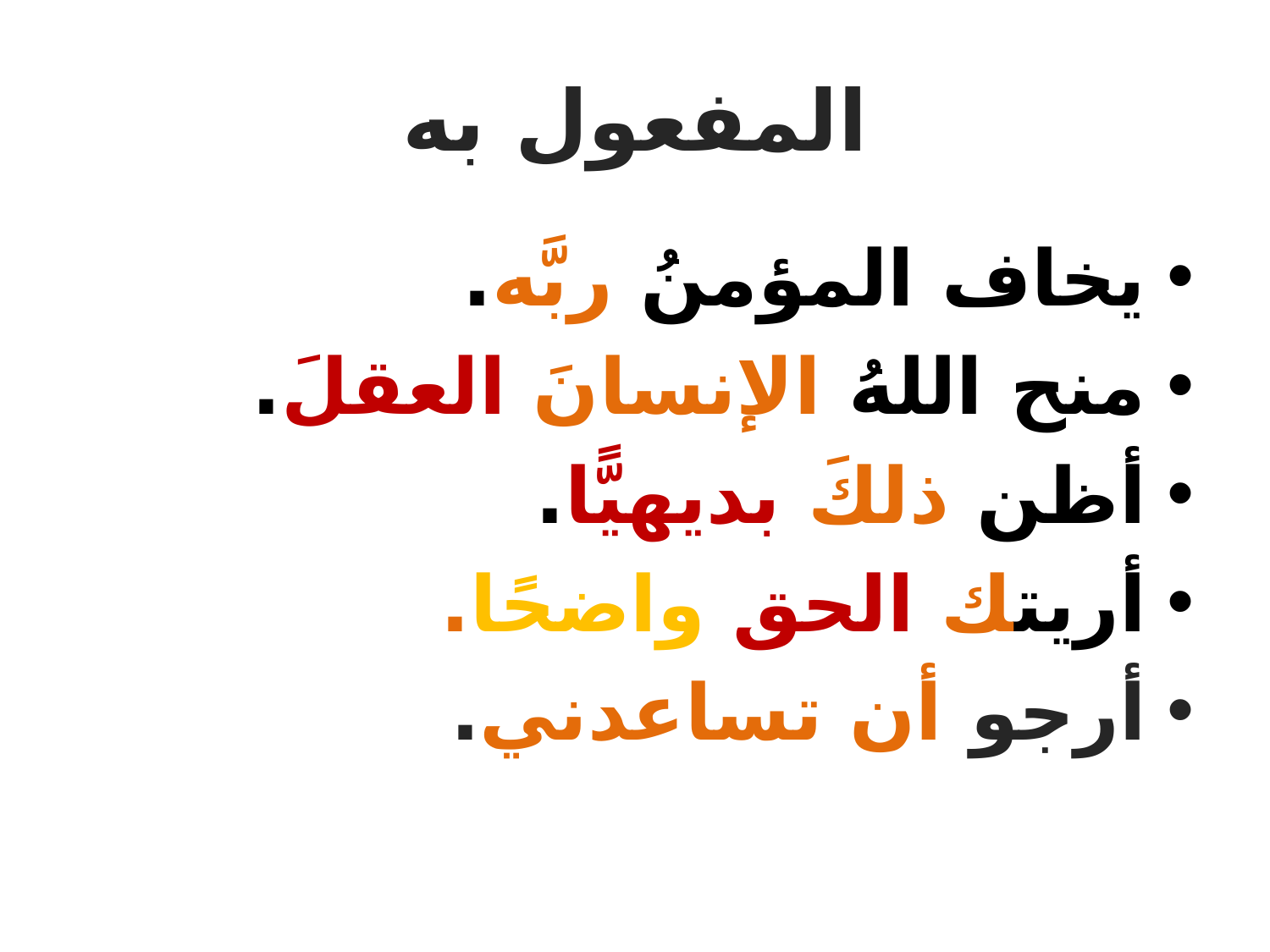

# المفعول به
يخاف المؤمنُ ربَّه.
منح اللهُ الإنسانَ العقلَ.
أظن ذلكَ بديهيًّا.
أريتك الحق واضحًا.
أرجو أن تساعدني.